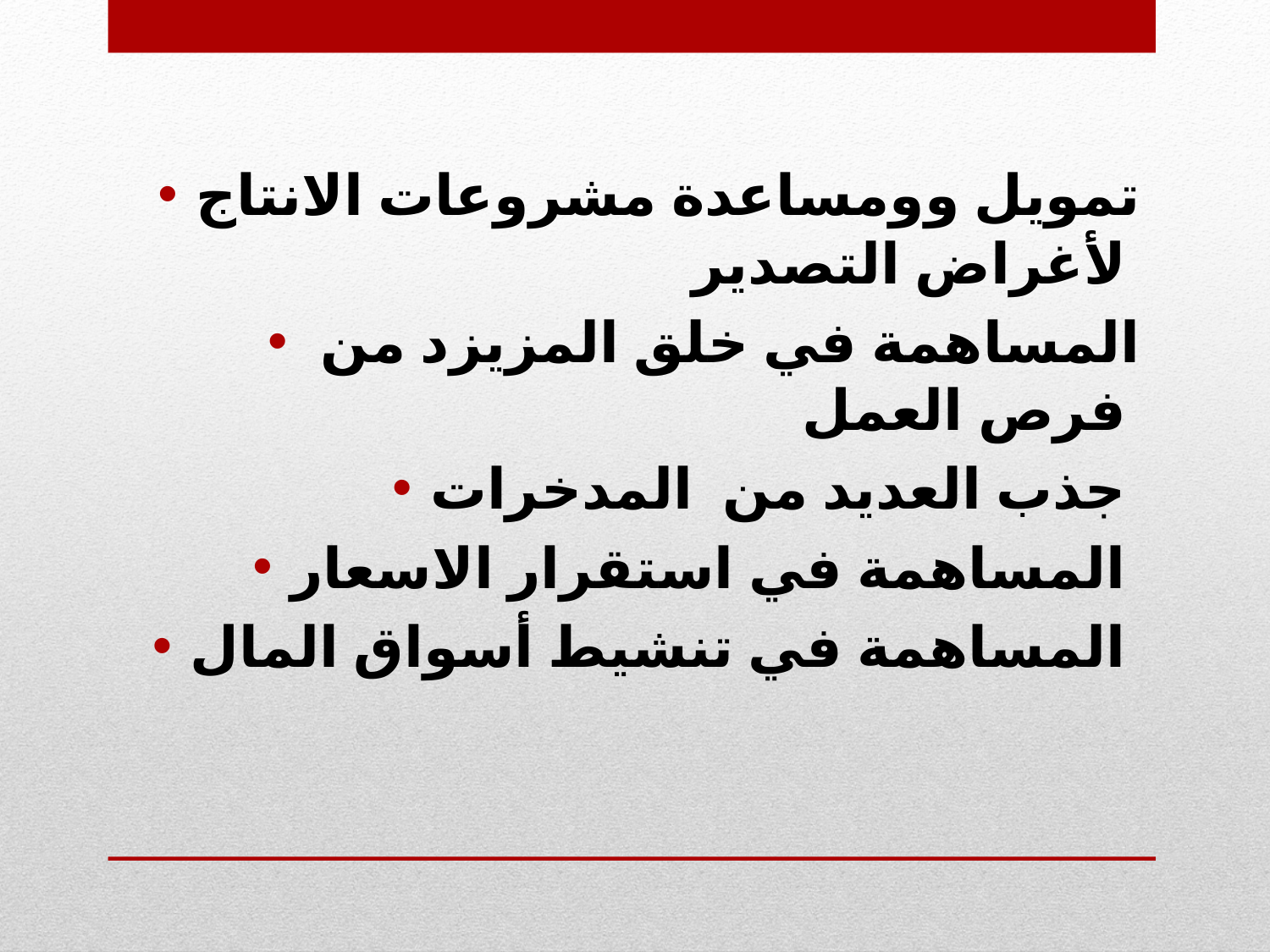

تمويل وومساعدة مشروعات الانتاج لأغراض التصدير
المساهمة في خلق المزيزد من  فرص العمل
جذب العديد من  المدخرات
المساهمة في استقرار الاسعار
المساهمة في تنشيط أسواق المال